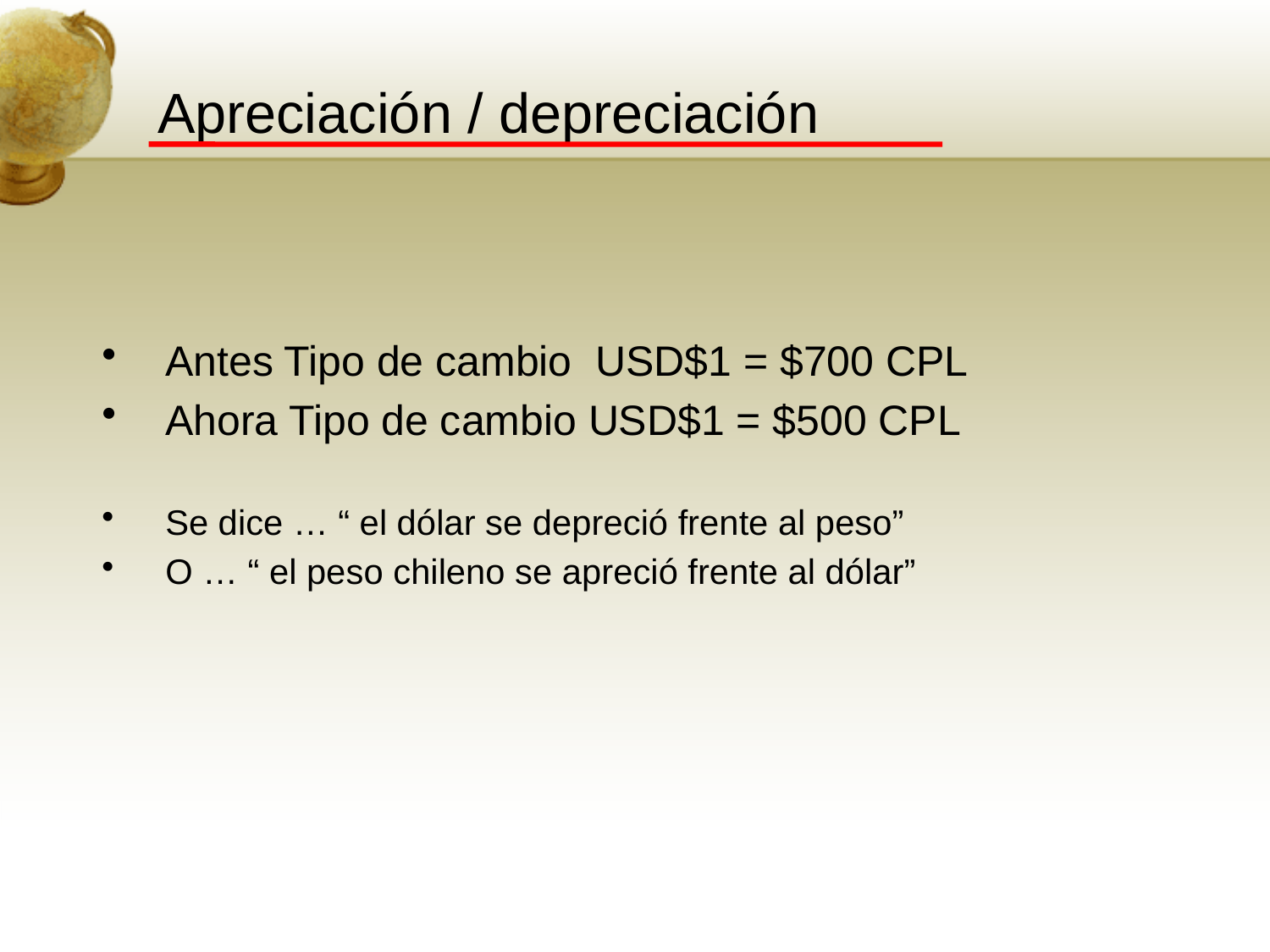

# Apreciación / depreciación

Antes Tipo de cambio  USD$1 = $700 CPL
Ahora Tipo de cambio USD$1 = $500 CPL

Se dice … “ el dólar se depreció frente al peso”
O … “ el peso chileno se apreció frente al dólar”